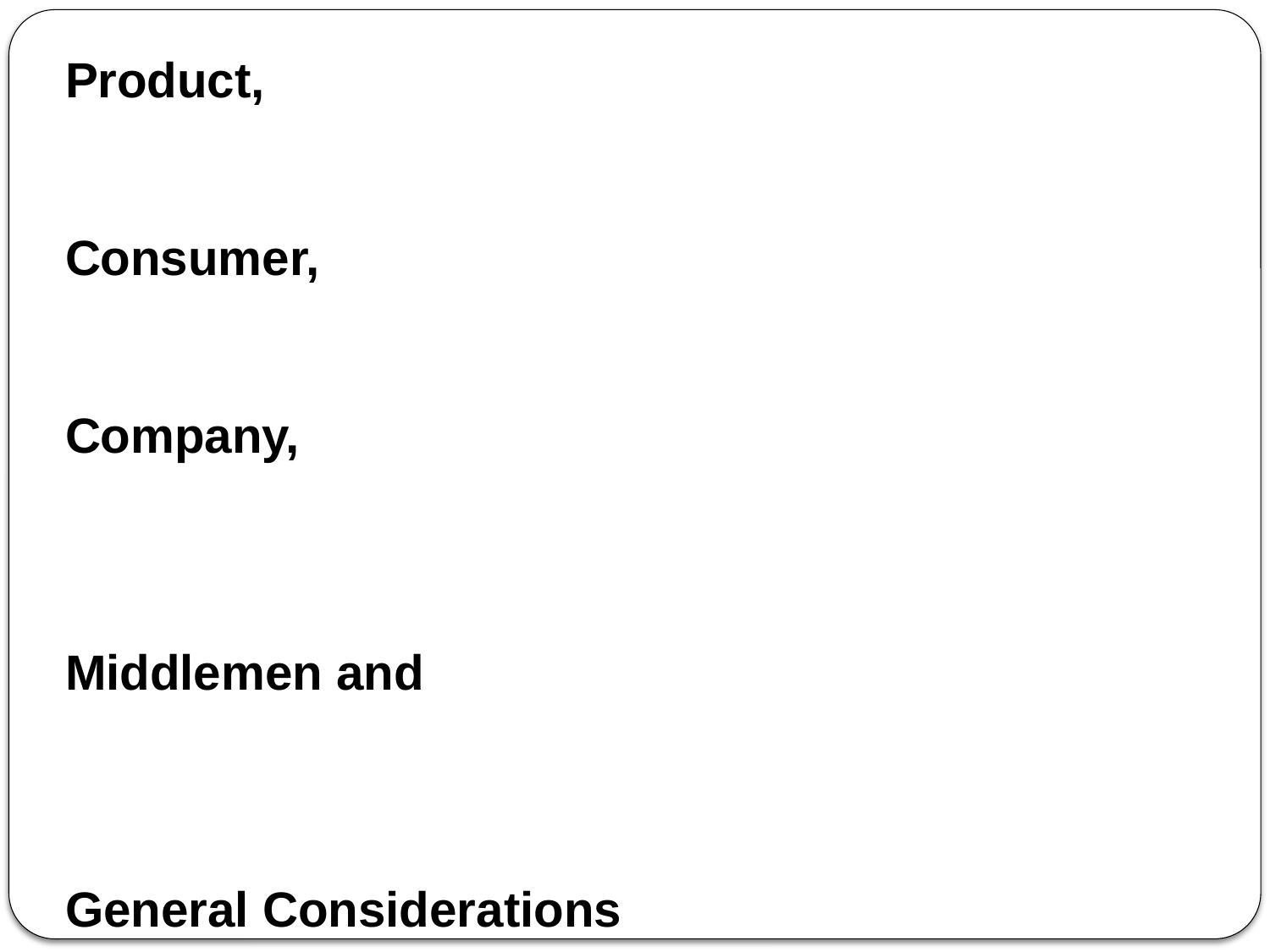

Product,

Consumer,

Company,

Middlemen and

General Considerations